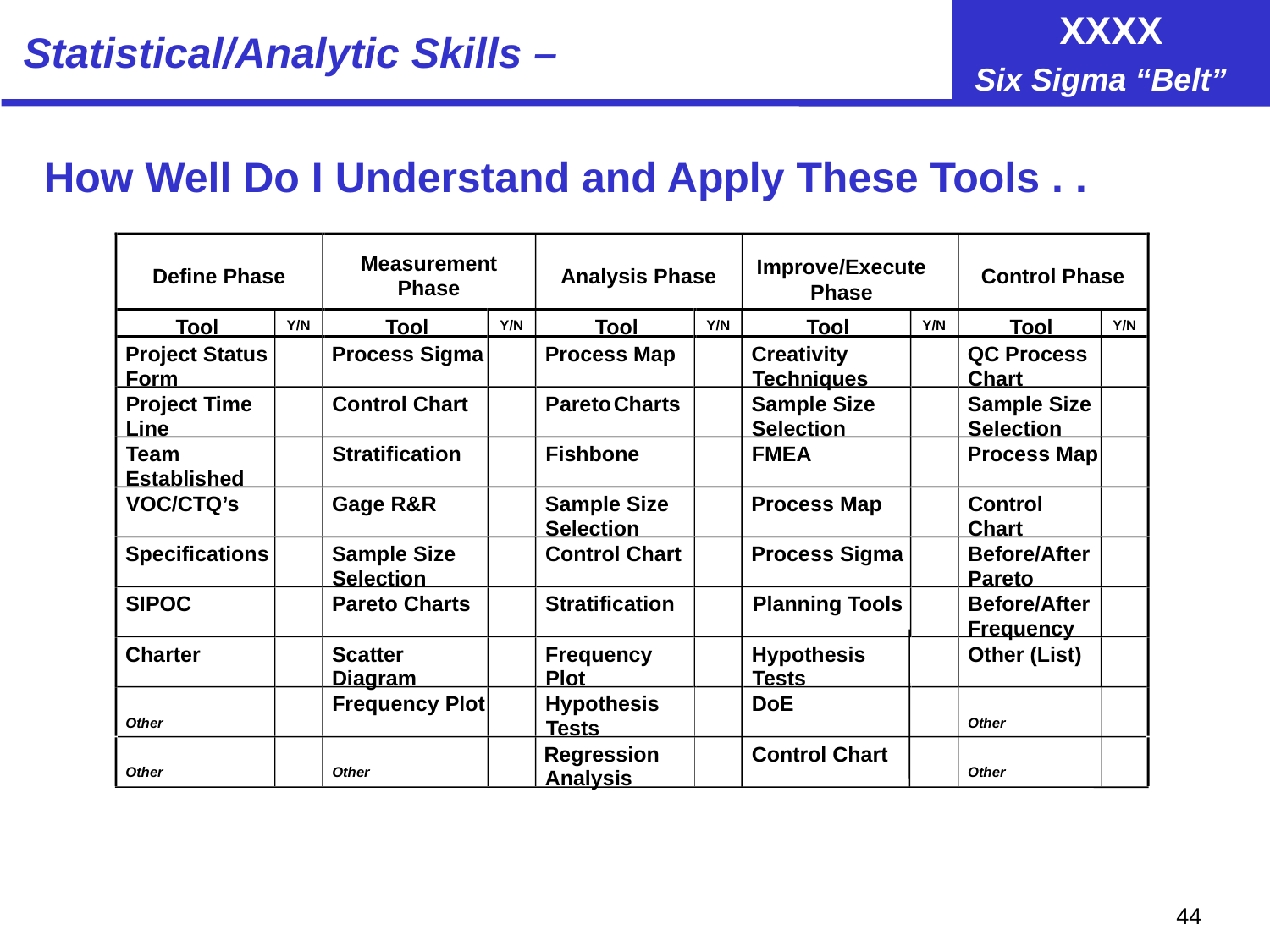

# Statistical/Analytic Skills –
How Well Do I Understand and Apply These Tools . .

Measurement
Improve/Execute Phase
Define Phase

Analysis Phase

Control Phase

Phase

Tool

Tool

Tool

Tool

Tool

Y/N

Y/N

Y/N

Y/N

Y/N

Project Status

Process Sigma

Process Map

Creativity
QC Process
Form

Techniques

Chart

Project Time
Control Chart

Pareto
 Charts

Sample Size
Sample Size
Line

Selection

Selection

Team
Stratification

Fishbone

FMEA

Process Map

Established

VOC/CTQ’s

Gage R&R

Sample Size
Process Map

Control
Selection

Chart

Specifications

Sample Size
Control Chart

Process Sigma

Before/After
Selection

Pareto

SIPOC

Pareto Charts

Stratification

Planning Tools

Before/After
Frequency

Charter

Scatter
Frequency
Hypothesis
Other (List)

Diagram

Plot

Tests

Frequency Plot

Hypothesis
DoE

Other

Other

Tests

Regression
Control Chart

Other

Other

Other

Analysis